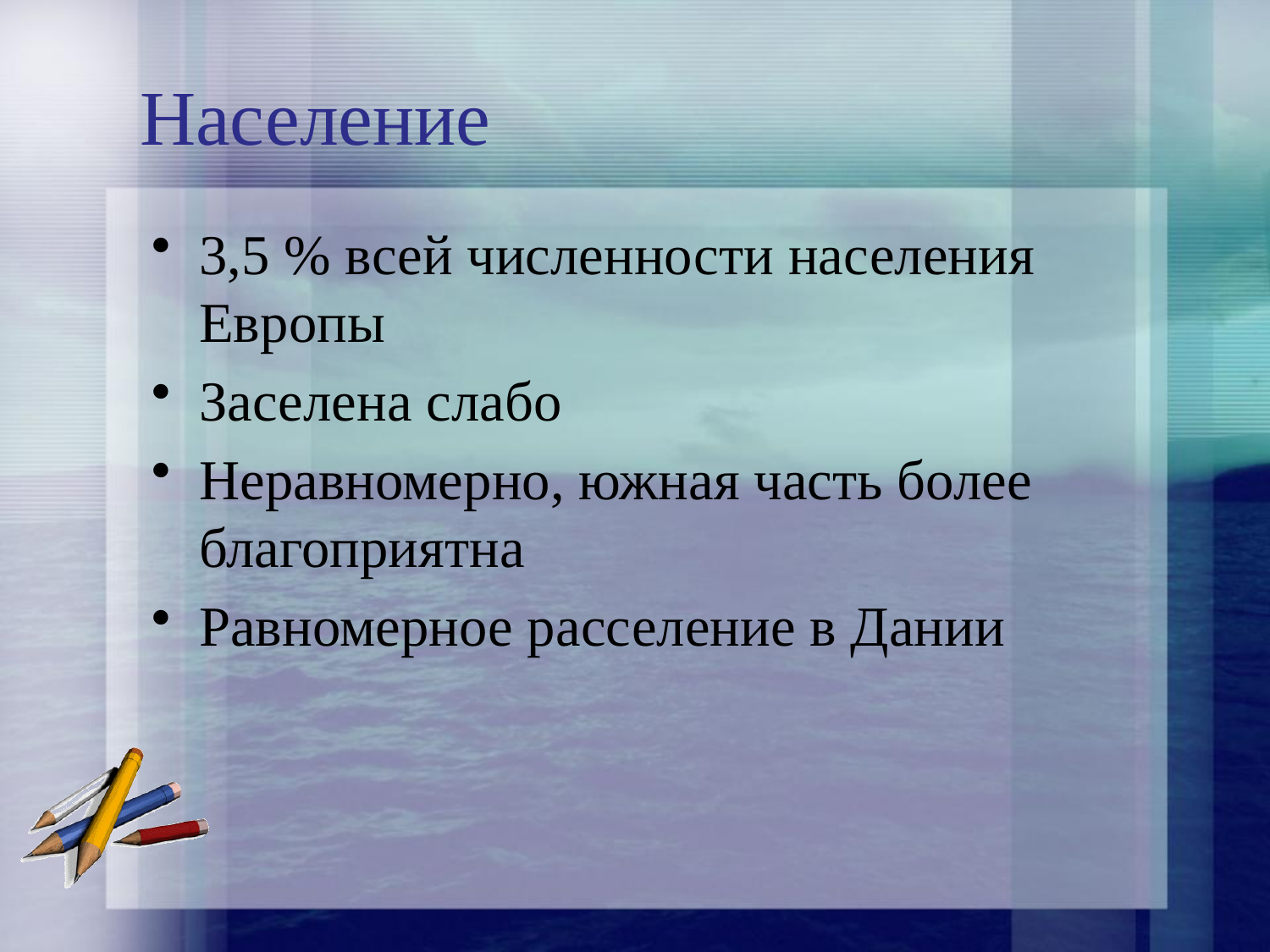

# Население
3,5 % всей численности населения Европы
Заселена слабо
Неравномерно, южная часть более благоприятна
Равномерное расселение в Дании